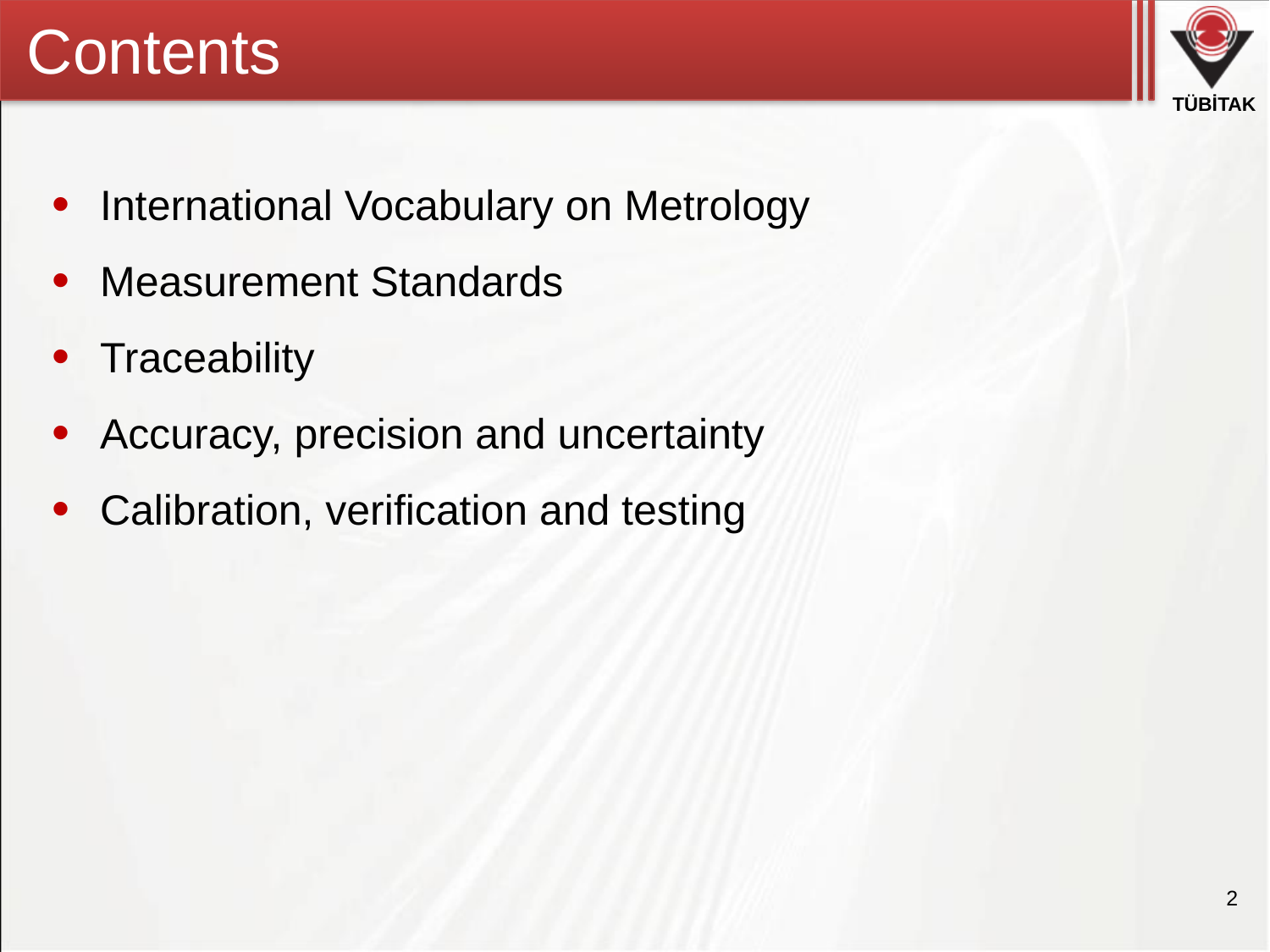

# Contents
International Vocabulary on Metrology
Measurement Standards
Traceability
Accuracy, precision and uncertainty
Calibration, verification and testing
2